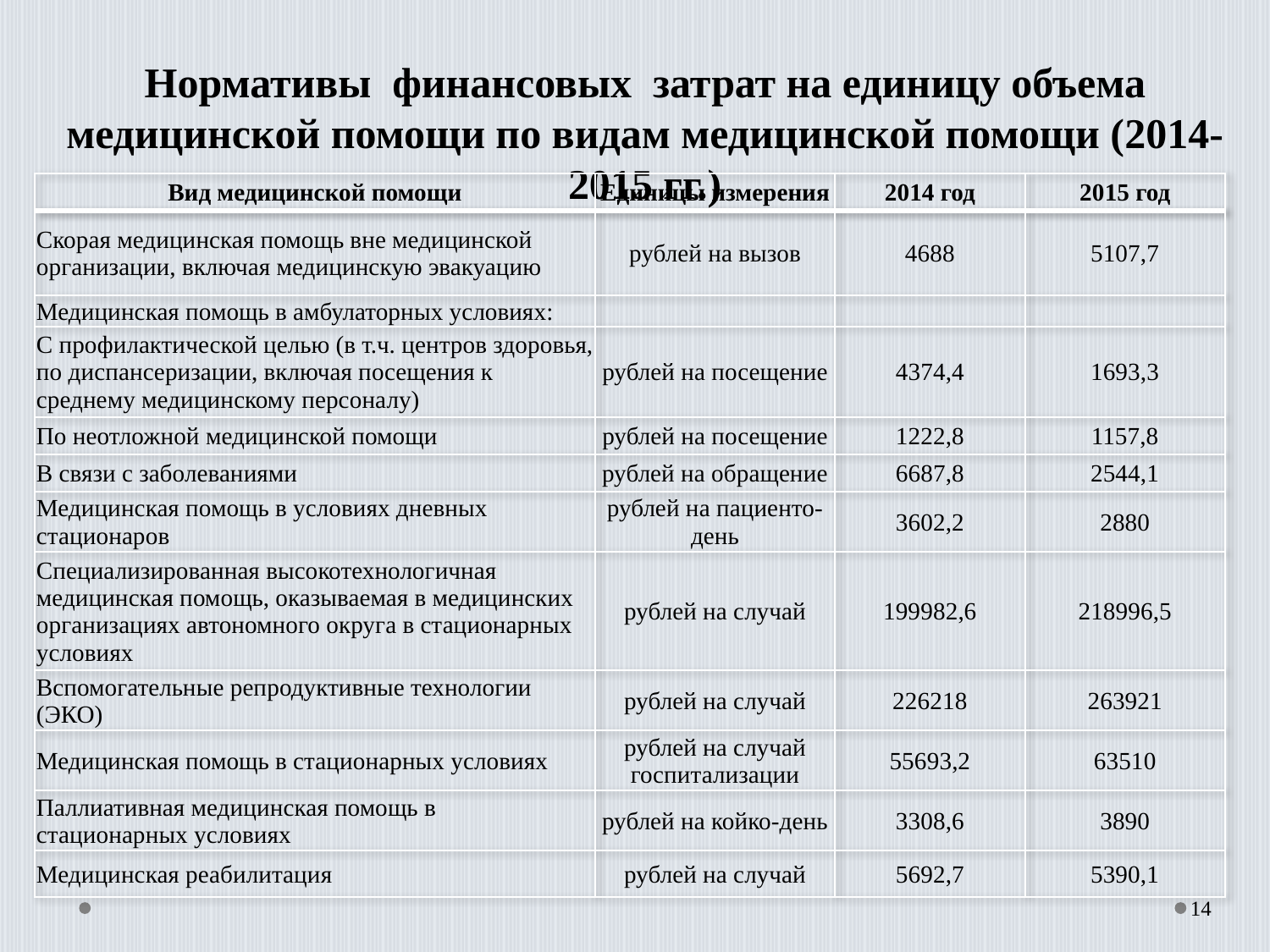

# Нормативы  финансовых  затрат на единицу объема медицинской помощи по видам медицинской помощи (2014-2015 гг.)
| Вид медицинской помощи | Единицы измерения | 2014 год | 2015 год |
| --- | --- | --- | --- |
| Скорая медицинская помощь вне медицинской организации, включая медицинскую эвакуацию | рублей на вызов | 4688 | 5107,7 |
| Медицинская помощь в амбулаторных условиях: |  |  |  |
| С профилактической целью (в т.ч. центров здоровья, по диспансеризации, включая посещения к среднему медицинскому персоналу) | рублей на посещение | 4374,4 | 1693,3 |
| По неотложной медицинской помощи | рублей на посещение | 1222,8 | 1157,8 |
| В связи с заболеваниями | рублей на обращение | 6687,8 | 2544,1 |
| Медицинская помощь в условиях дневных стационаров | рублей на пациенто-день | 3602,2 | 2880 |
| Специализированная высокотехнологичная медицинская помощь, оказываемая в медицинских организациях автономного округа в стационарных условиях | рублей на случай | 199982,6 | 218996,5 |
| Вспомогательные репродуктивные технологии (ЭКО) | рублей на случай | 226218 | 263921 |
| Медицинская помощь в стационарных условиях | рублей на случай госпитализации | 55693,2 | 63510 |
| Паллиативная медицинская помощь в стационарных условиях | рублей на койко-день | 3308,6 | 3890 |
| Медицинская реабилитация | рублей на случай | 5692,7 | 5390,1 |
14